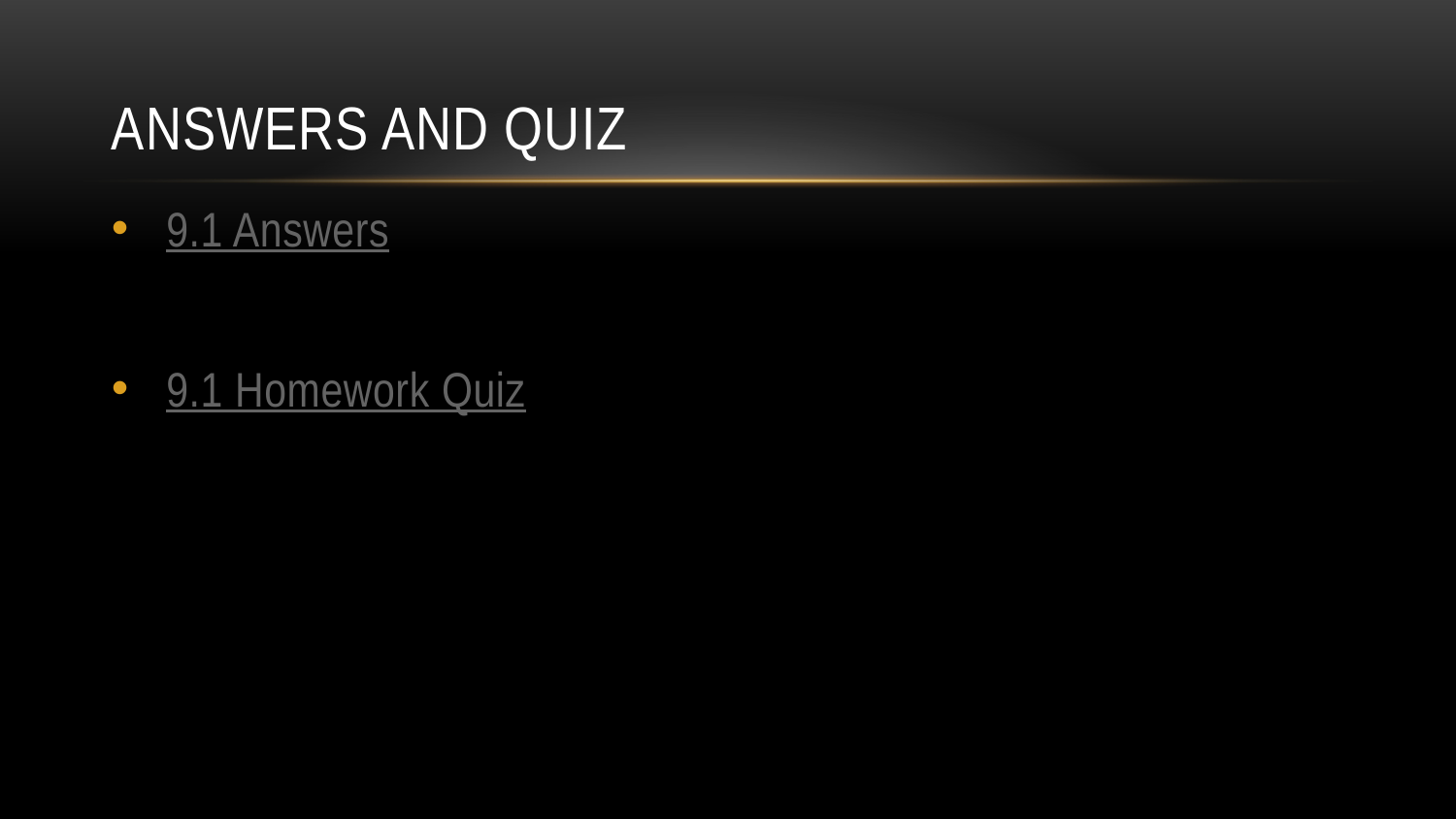

# Answers and Quiz
9.1 Answers

9.1 Homework Quiz